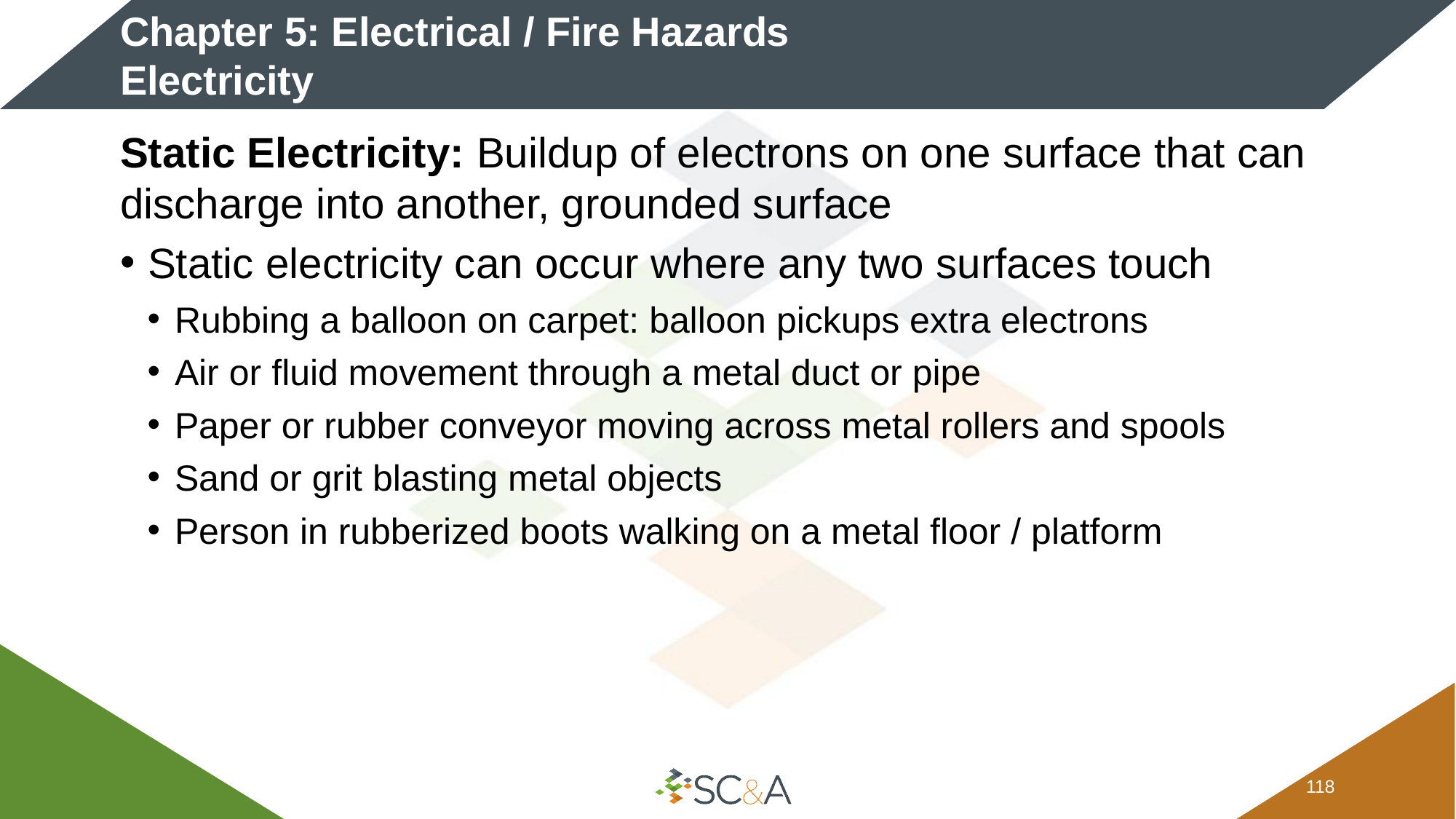

# Chapter 5: Electrical / Fire Hazards Electricity
Static Electricity: Buildup of electrons on one surface that can discharge into another, grounded surface
Static electricity can occur where any two surfaces touch
Rubbing a balloon on carpet: balloon pickups extra electrons
Air or fluid movement through a metal duct or pipe
Paper or rubber conveyor moving across metal rollers and spools
Sand or grit blasting metal objects
Person in rubberized boots walking on a metal floor / platform

118